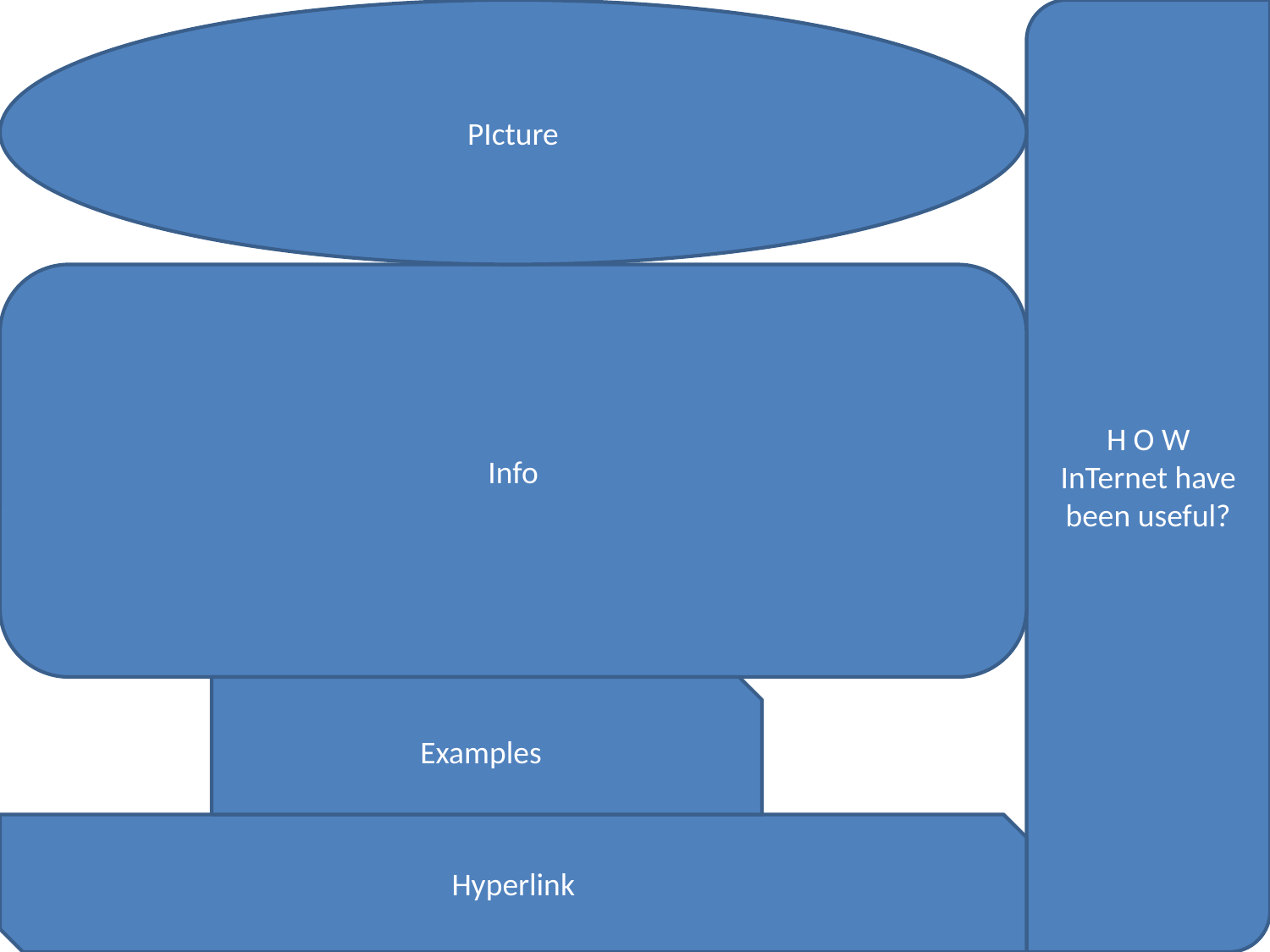

PIcture
H O W InTernet have been useful?
Info
Examples
Hyperlink